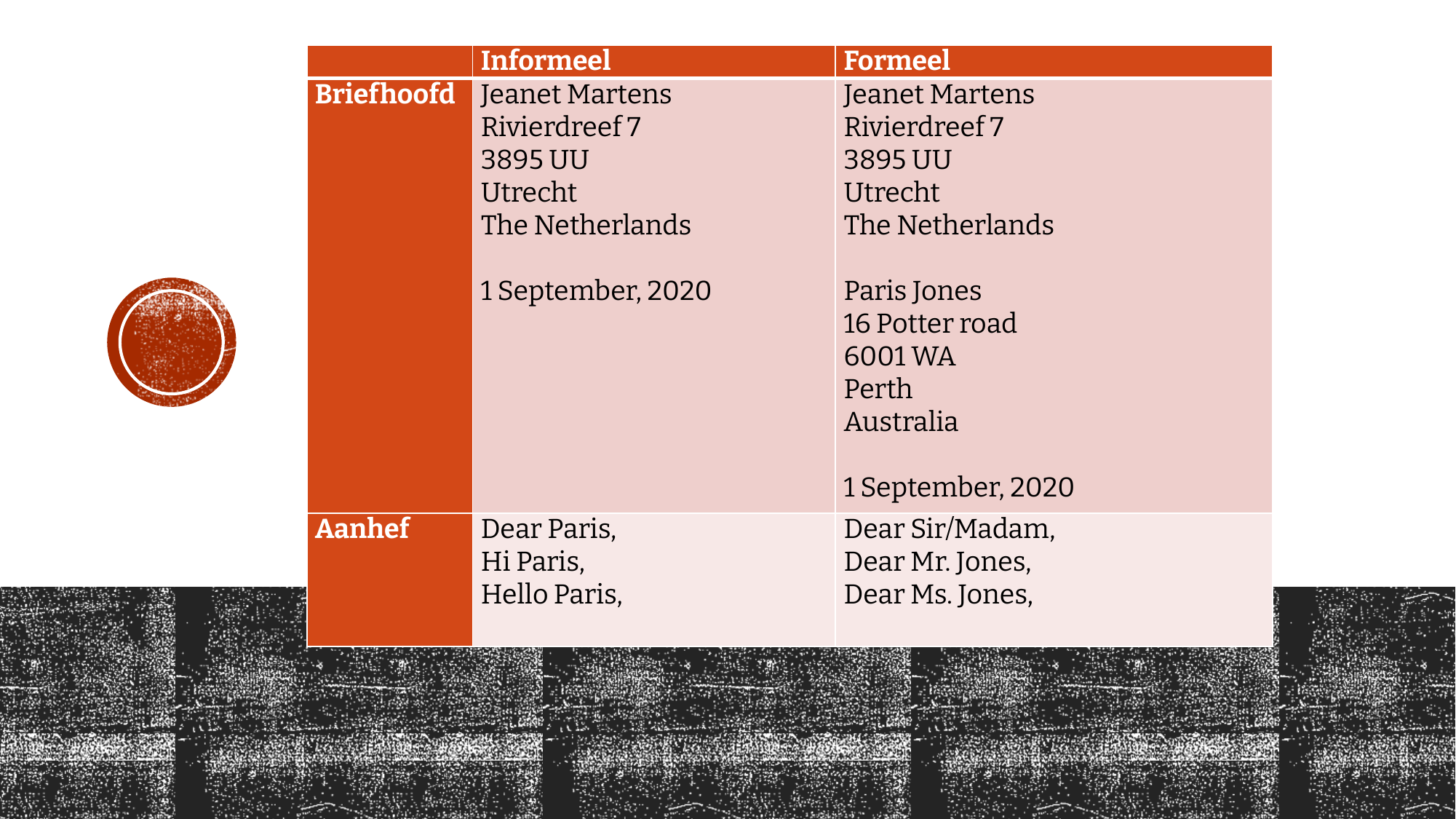

|  | Informeel | Formeel |
| --- | --- | --- |
| Briefhoofd | Jeanet Martens Rivierdreef 7 3895 UU Utrecht The Netherlands   1 September, 2020 | Jeanet Martens Rivierdreef 7 3895 UU Utrecht The Netherlands   Paris Jones 16 Potter road 6001 WA Perth Australia   1 September, 2020 |
| Aanhef | Dear Paris, Hi Paris, Hello Paris, | Dear Sir/Madam, Dear Mr. Jones, Dear Ms. Jones, |